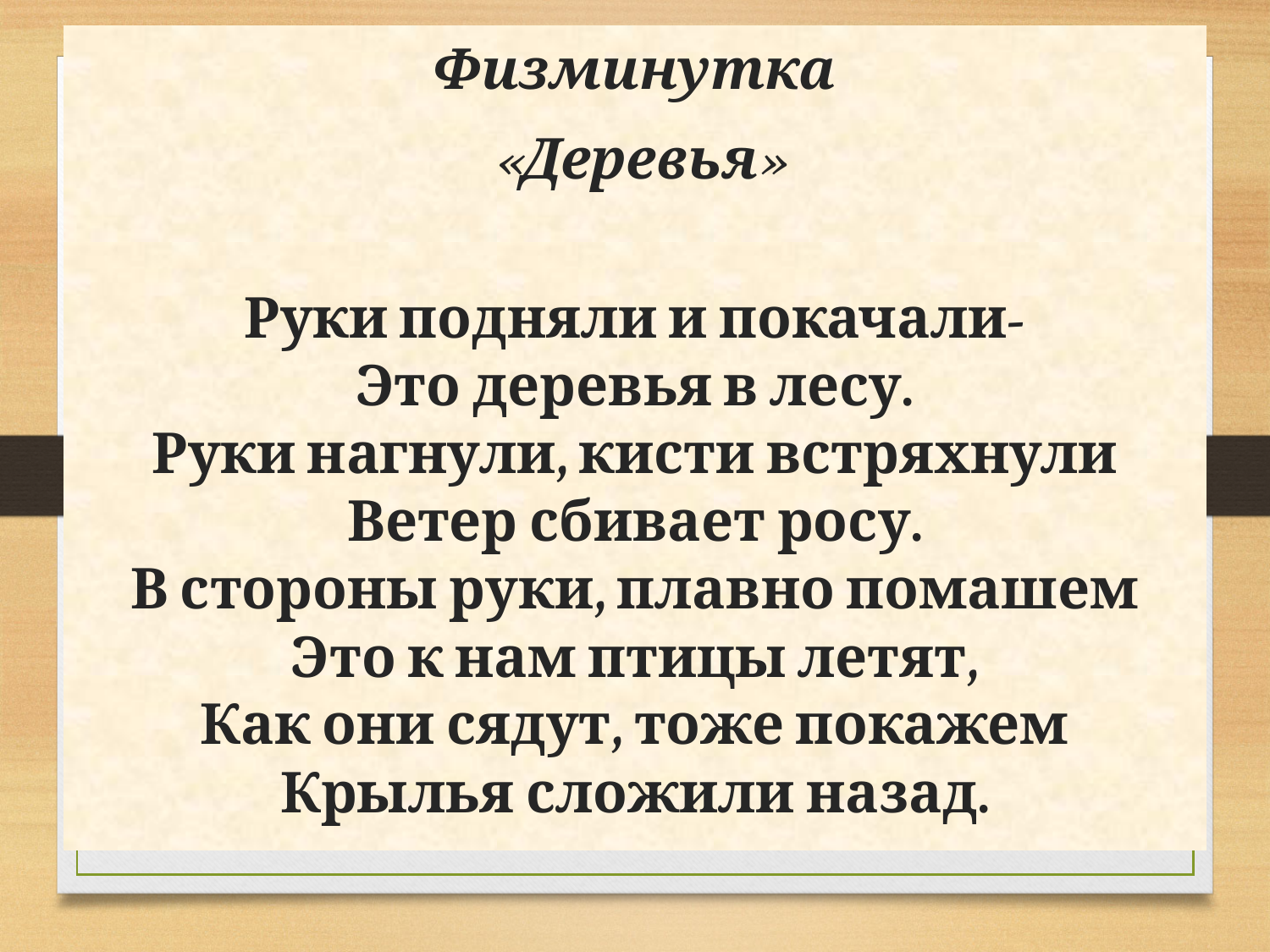

Физминутка
 «Деревья»

Руки подняли и покачали-
Это деревья в лесу.
Руки нагнули, кисти встряхнули
Ветер сбивает росу.
В стороны руки, плавно помашем
Это к нам птицы летят,
Как они сядут, тоже покажем
Крылья сложили назад.